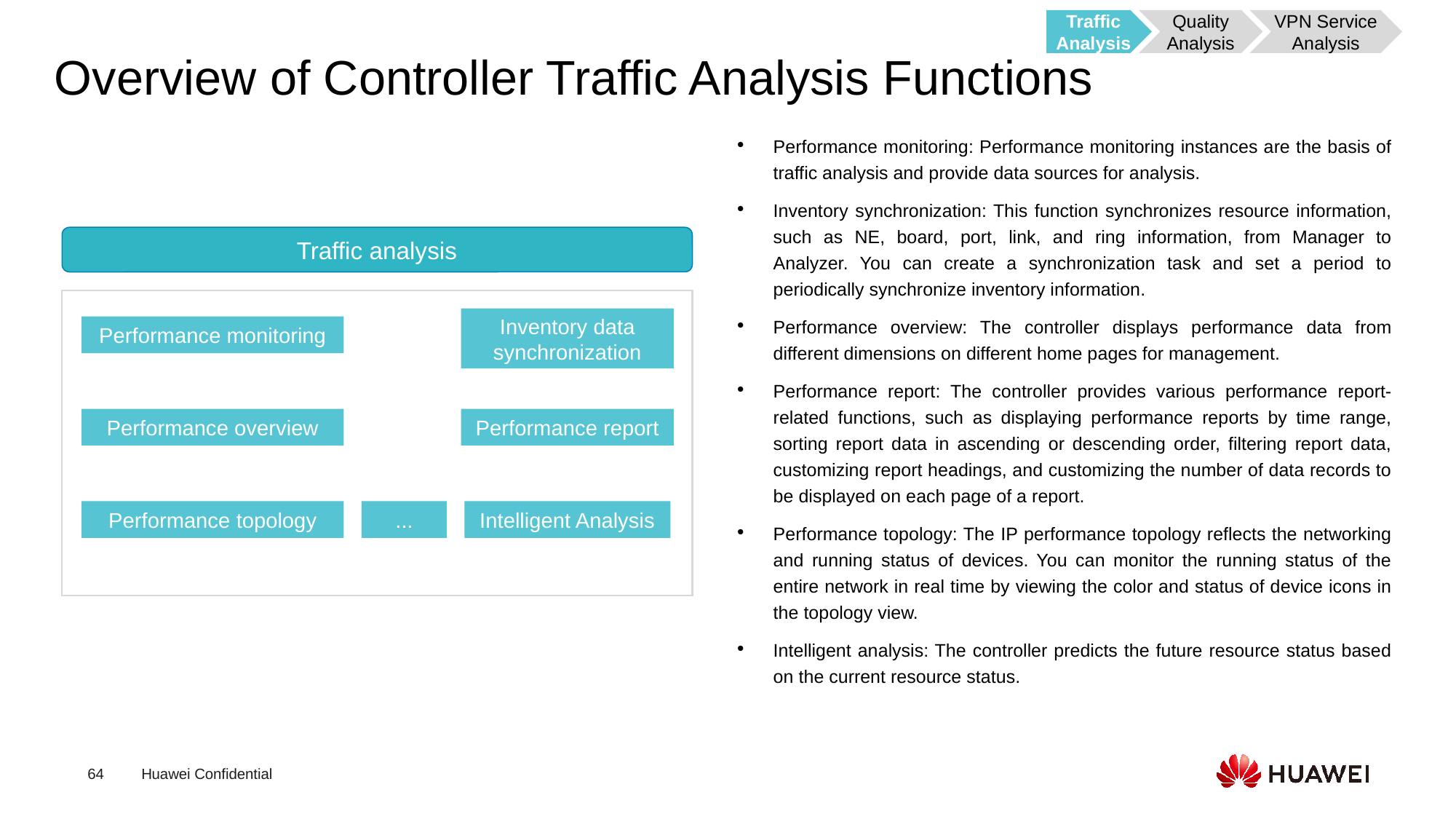

Traffic Analysis
Quality Analysis
VPN Service Analysis
# Overview of Controller Traffic Analysis Functions
Performance monitoring: Performance monitoring instances are the basis of traffic analysis and provide data sources for analysis.
Inventory synchronization: This function synchronizes resource information, such as NE, board, port, link, and ring information, from Manager to Analyzer. You can create a synchronization task and set a period to periodically synchronize inventory information.
Performance overview: The controller displays performance data from different dimensions on different home pages for management.
Performance report: The controller provides various performance report-related functions, such as displaying performance reports by time range, sorting report data in ascending or descending order, filtering report data, customizing report headings, and customizing the number of data records to be displayed on each page of a report.
Performance topology: The IP performance topology reflects the networking and running status of devices. You can monitor the running status of the entire network in real time by viewing the color and status of device icons in the topology view.
Intelligent analysis: The controller predicts the future resource status based on the current resource status.

Traffic analysis

Inventory data synchronization
Performance monitoring
Performance overview
Performance report
Performance topology
...
Intelligent Analysis